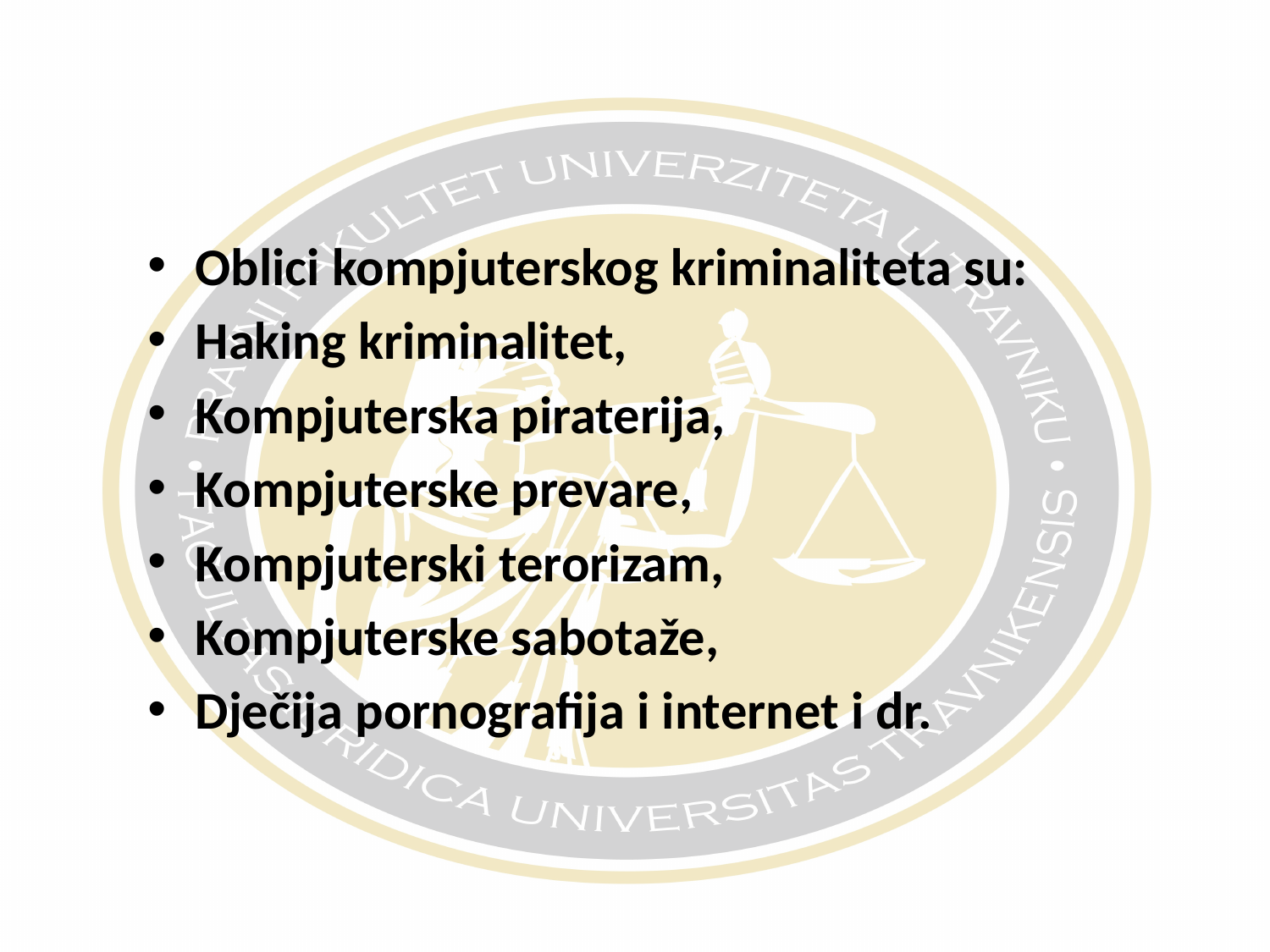

#
Oblici kompjuterskog kriminaliteta su:
Haking kriminalitet,
Kompjuterska piraterija,
Kompjuterske prevare,
Kompjuterski terorizam,
Kompjuterske sabotaže,
Dječija pornografija i internet i dr.